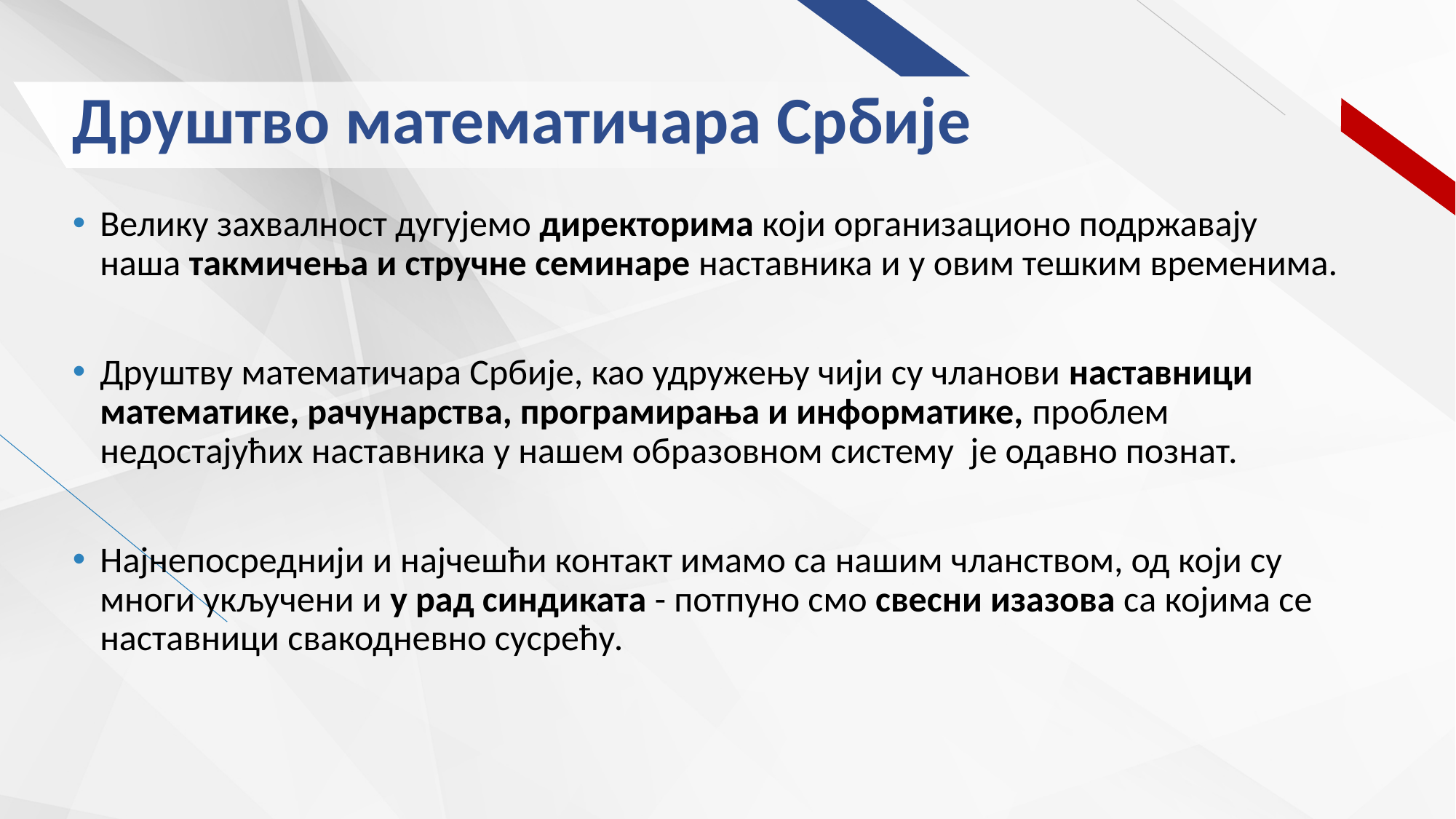

# Друштво математичара Србије
Велику захвалност дугујемо директорима који организационо подржавају наша такмичења и стручне семинаре наставника и у овим тешким временима.

Друштву математичара Србије, као удружењу чији су чланови наставници математике, рачунарства, програмирања и информатике, проблем недостајућих наставника у нашем образовном систему  је одавно познат.

Најнепосреднији и најчешћи контакт имамо са нашим чланством, од који су многи укључени и у рад синдиката - потпуно смо свесни изазова са којима се наставници свакодневно сусрећу.